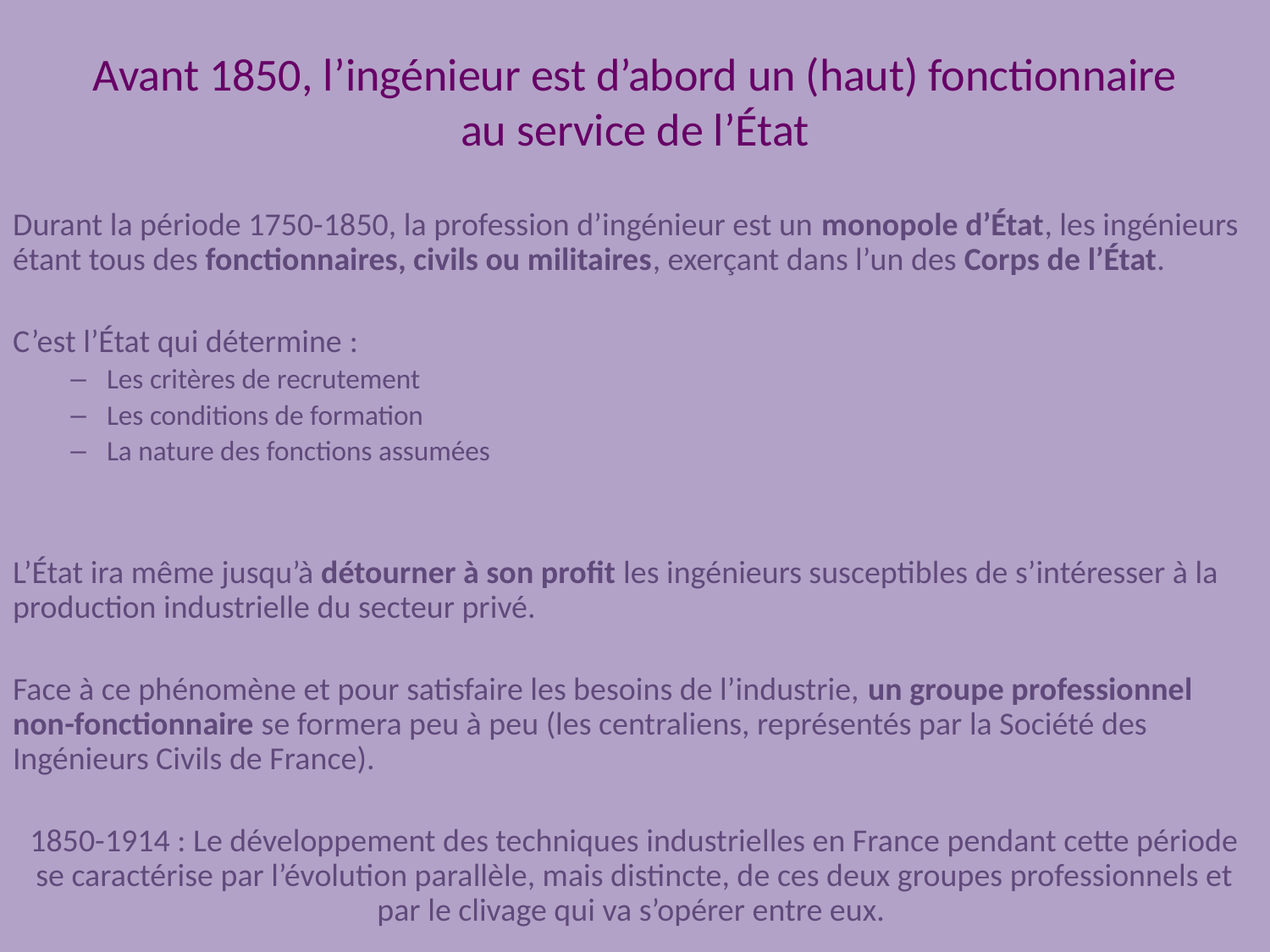

# Avant 1850, l’ingénieur est d’abord un (haut) fonctionnaire au service de l’État
Durant la période 1750-1850, la profession d’ingénieur est un monopole d’État, les ingénieurs étant tous des fonctionnaires, civils ou militaires, exerçant dans l’un des Corps de l’État.

C’est l’État qui détermine :
Les critères de recrutement
Les conditions de formation
La nature des fonctions assumées

L’État ira même jusqu’à détourner à son profit les ingénieurs susceptibles de s’intéresser à la production industrielle du secteur privé.

Face à ce phénomène et pour satisfaire les besoins de l’industrie, un groupe professionnel non-fonctionnaire se formera peu à peu (les centraliens, représentés par la Société des Ingénieurs Civils de France).

1850-1914 : Le développement des techniques industrielles en France pendant cette période se caractérise par l’évolution parallèle, mais distincte, de ces deux groupes professionnels et par le clivage qui va s’opérer entre eux.